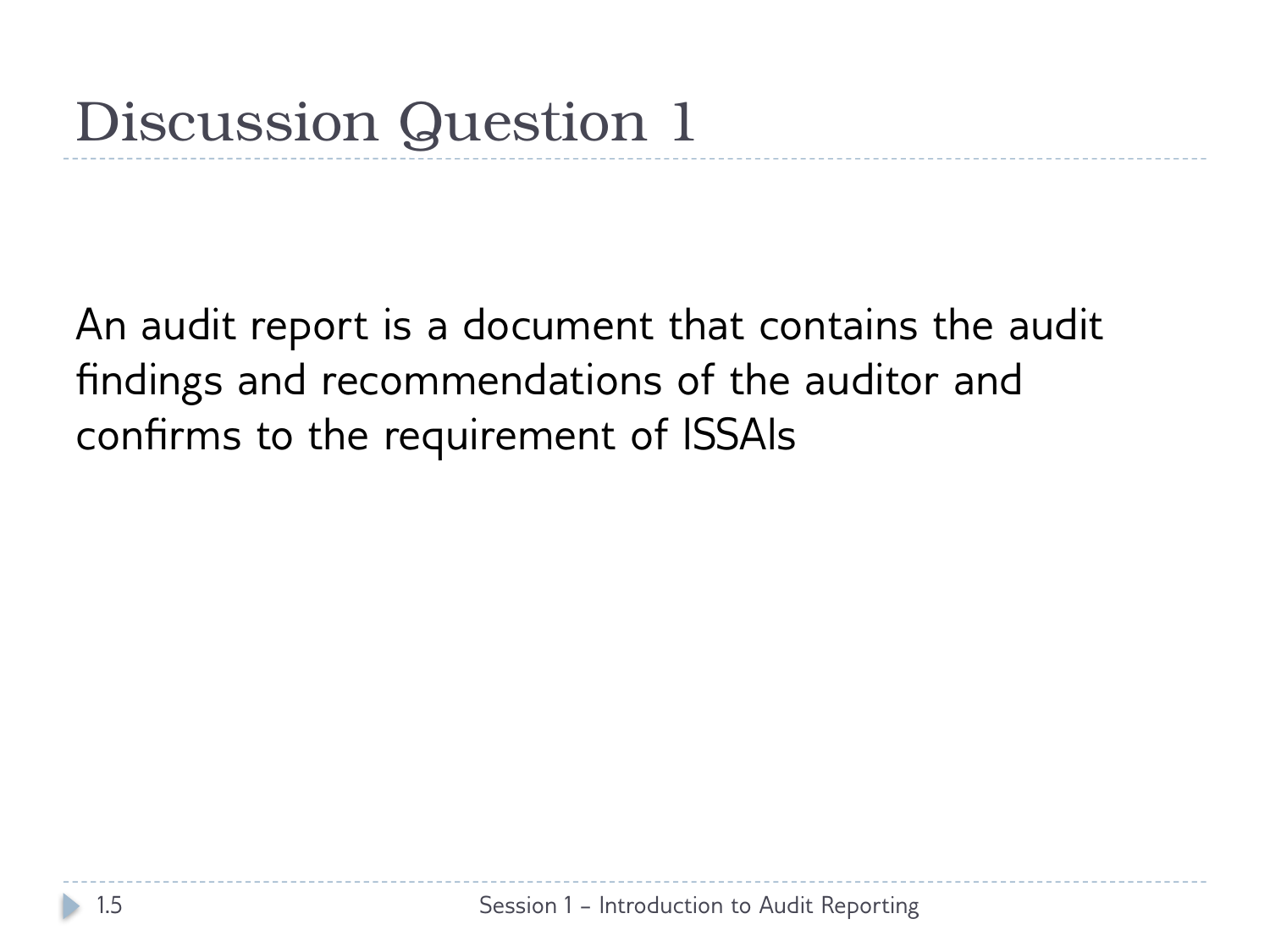

# Discussion Question 1
An audit report is a document that contains the audit findings and recommendations of the auditor and confirms to the requirement of ISSAIs

1.5
Session 1 – Introduction to Audit Reporting